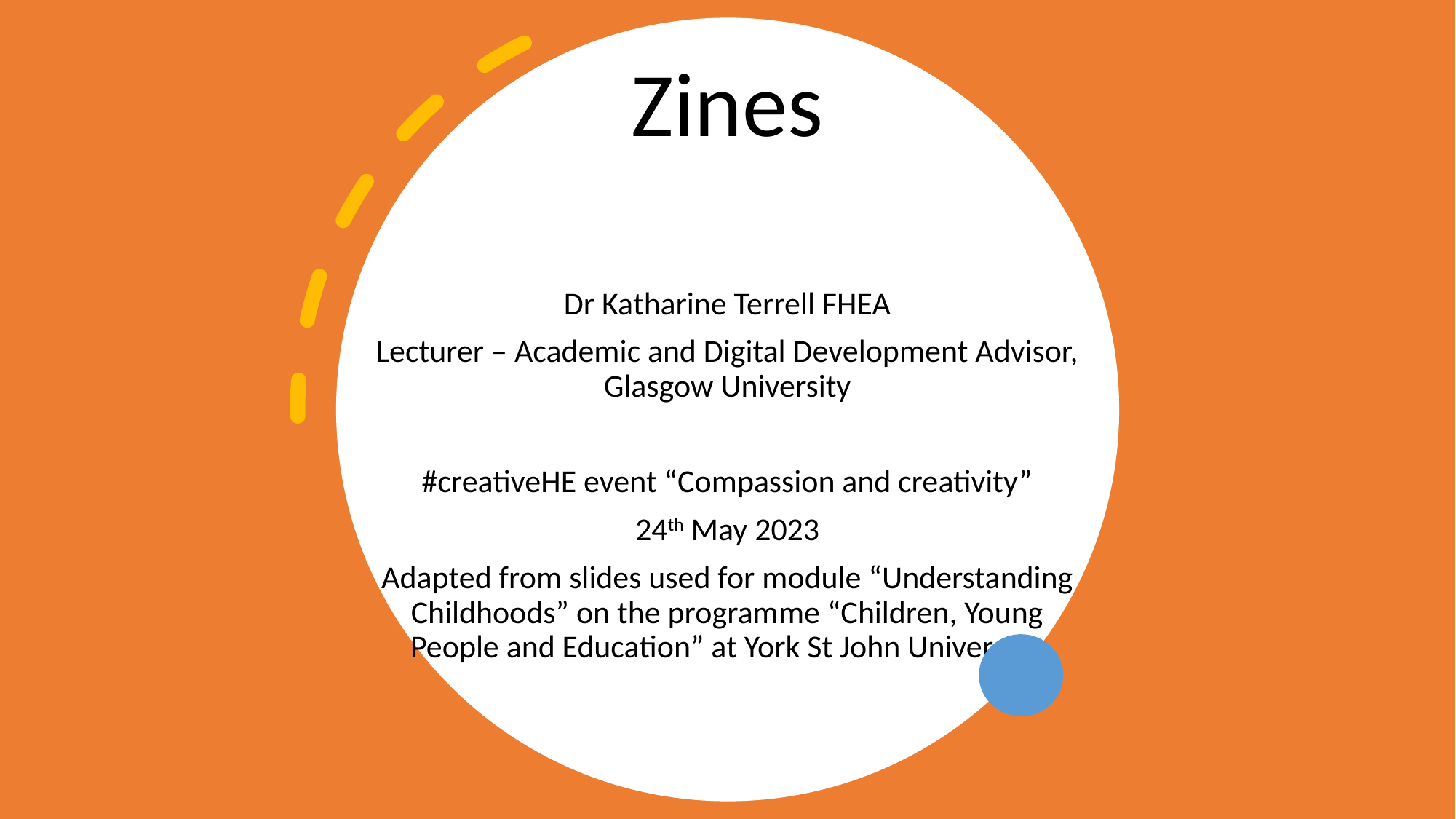

# Zines
Dr Katharine Terrell FHEA
Lecturer – Academic and Digital Development Advisor, Glasgow University

#creativeHE event “Compassion and creativity”
24th May 2023
Adapted from slides used for module “Understanding Childhoods” on the programme “Children, Young People and Education” at York St John University.